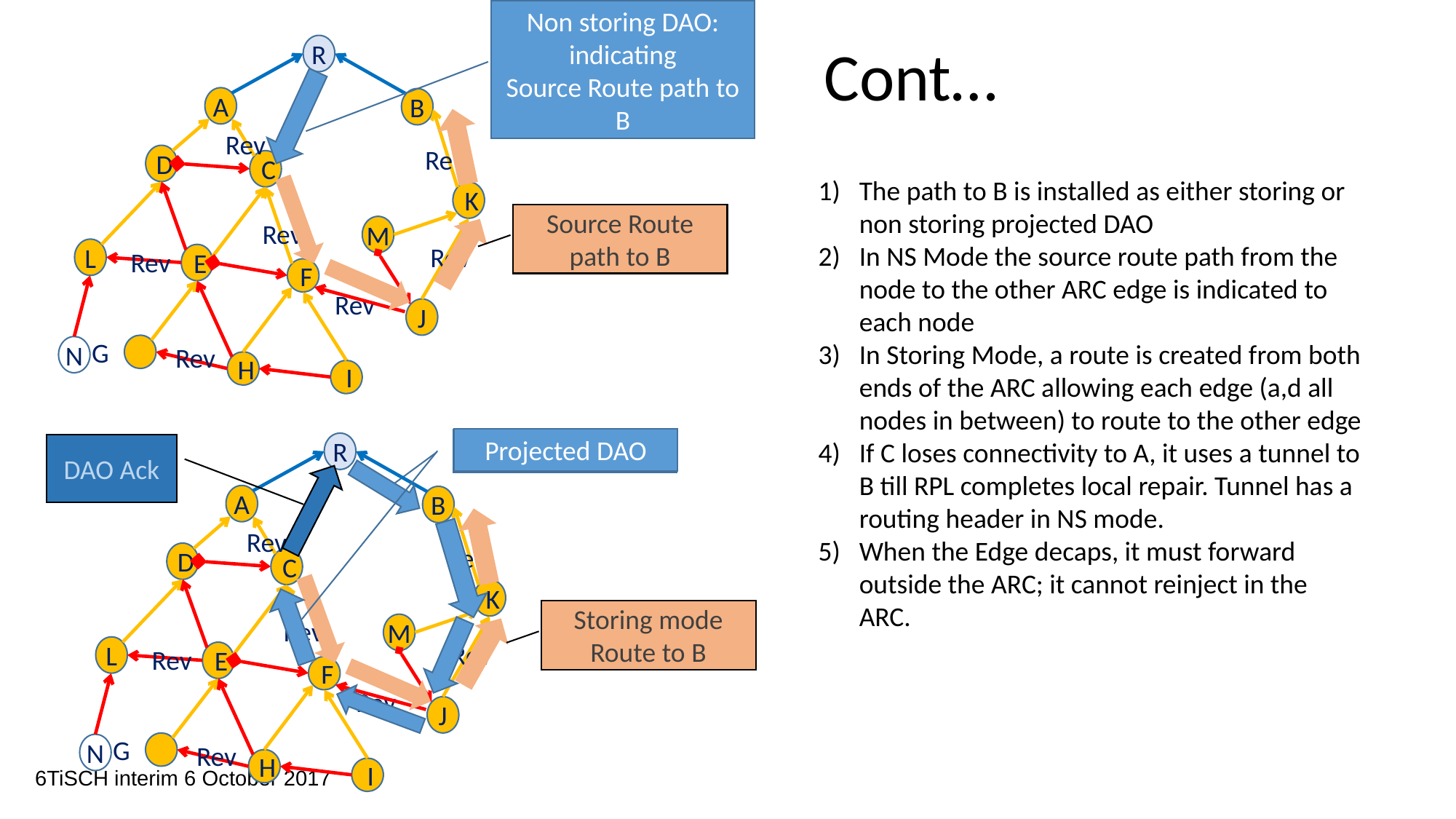

Non storing DAO:
indicating
Source Route path to B
R
A
B
Rev
Rev
 D
 C
 K
Rev
Rev
L
 E
 F
Rev
J
 G
 H
 I
M
Rev
Rev
N

Source Route path to B

# Cont…
The path to B is installed as either storing or non storing projected DAO
In NS Mode the source route path from the node to the other ARC edge is indicated to each node
In Storing Mode, a route is created from both ends of the ARC allowing each edge (a,d all nodes in between) to route to the other edge
If C loses connectivity to A, it uses a tunnel to B till RPL completes local repair. Tunnel has a routing header in NS mode.
When the Edge decaps, it must forward outside the ARC; it cannot reinject in the ARC.

Projected DAO
Projected DAO
R
A
B
Rev
Rev
 D
 C
 K
Rev
Rev
L
 E
 F
Rev
J
 G
 H
 I
M
Rev
Rev
N
DAO Ack

Storing mode Route to B